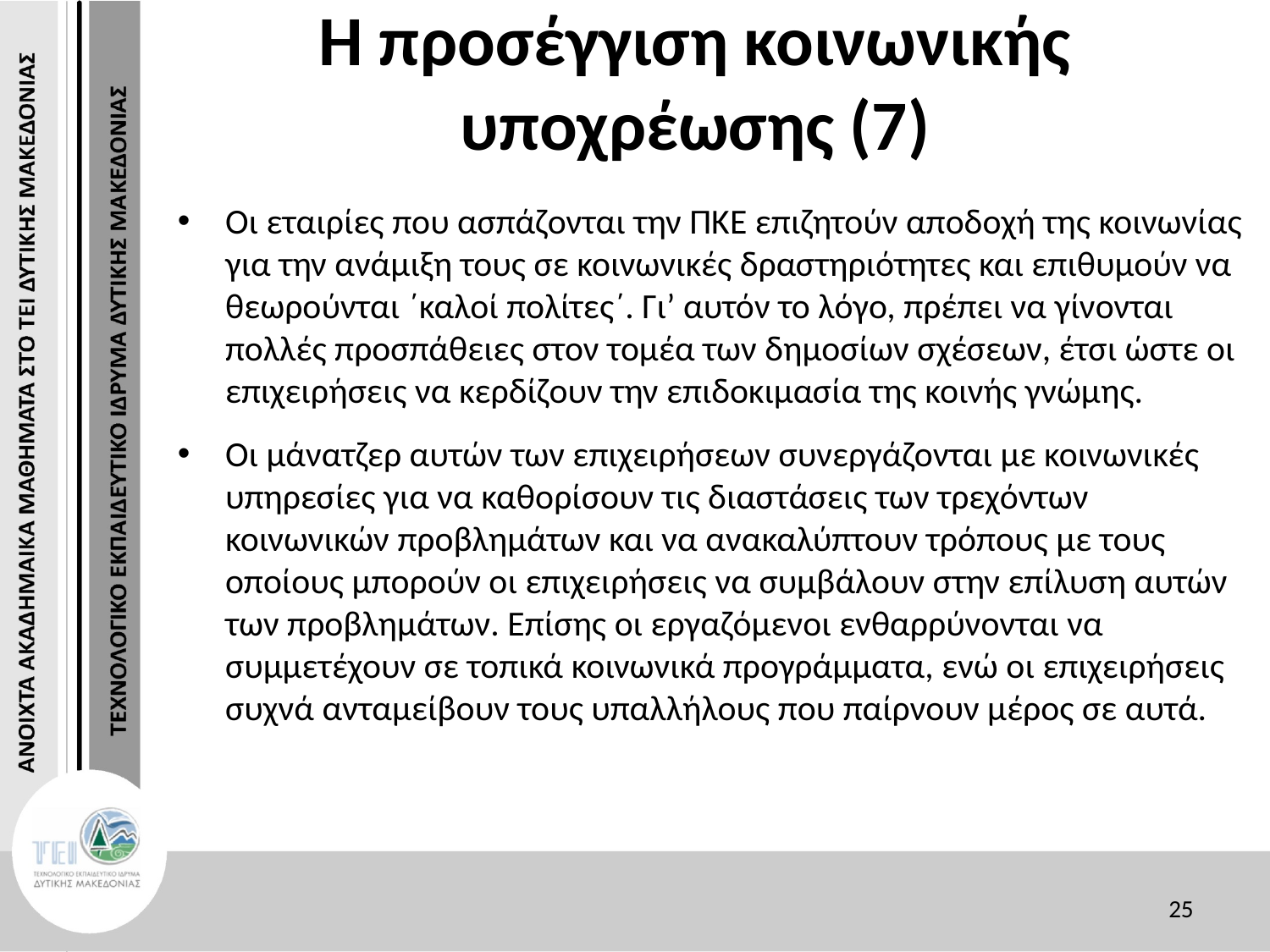

# Η προσέγγιση κοινωνικής υποχρέωσης (7)
Οι εταιρίες που ασπάζονται την ΠΚΕ επιζητούν αποδοχή της κοινωνίας για την ανάμιξη τους σε κοινωνικές δραστηριότητες και επιθυμούν να θεωρούνται ΄καλοί πολίτες΄. Γι’ αυτόν το λόγο, πρέπει να γίνονται πολλές προσπάθειες στον τομέα των δημοσίων σχέσεων, έτσι ώστε οι επιχειρήσεις να κερδίζουν την επιδοκιμασία της κοινής γνώμης.
Οι μάνατζερ αυτών των επιχειρήσεων συνεργάζονται με κοινωνικές υπηρεσίες για να καθορίσουν τις διαστάσεις των τρεχόντων κοινωνικών προβλημάτων και να ανακαλύπτουν τρόπους με τους οποίους μπορούν οι επιχειρήσεις να συμβάλουν στην επίλυση αυτών των προβλημάτων. Επίσης οι εργαζόμενοι ενθαρρύνονται να συμμετέχουν σε τοπικά κοινωνικά προγράμματα, ενώ οι επιχειρήσεις συχνά ανταμείβουν τους υπαλλήλους που παίρνουν μέρος σε αυτά.
25